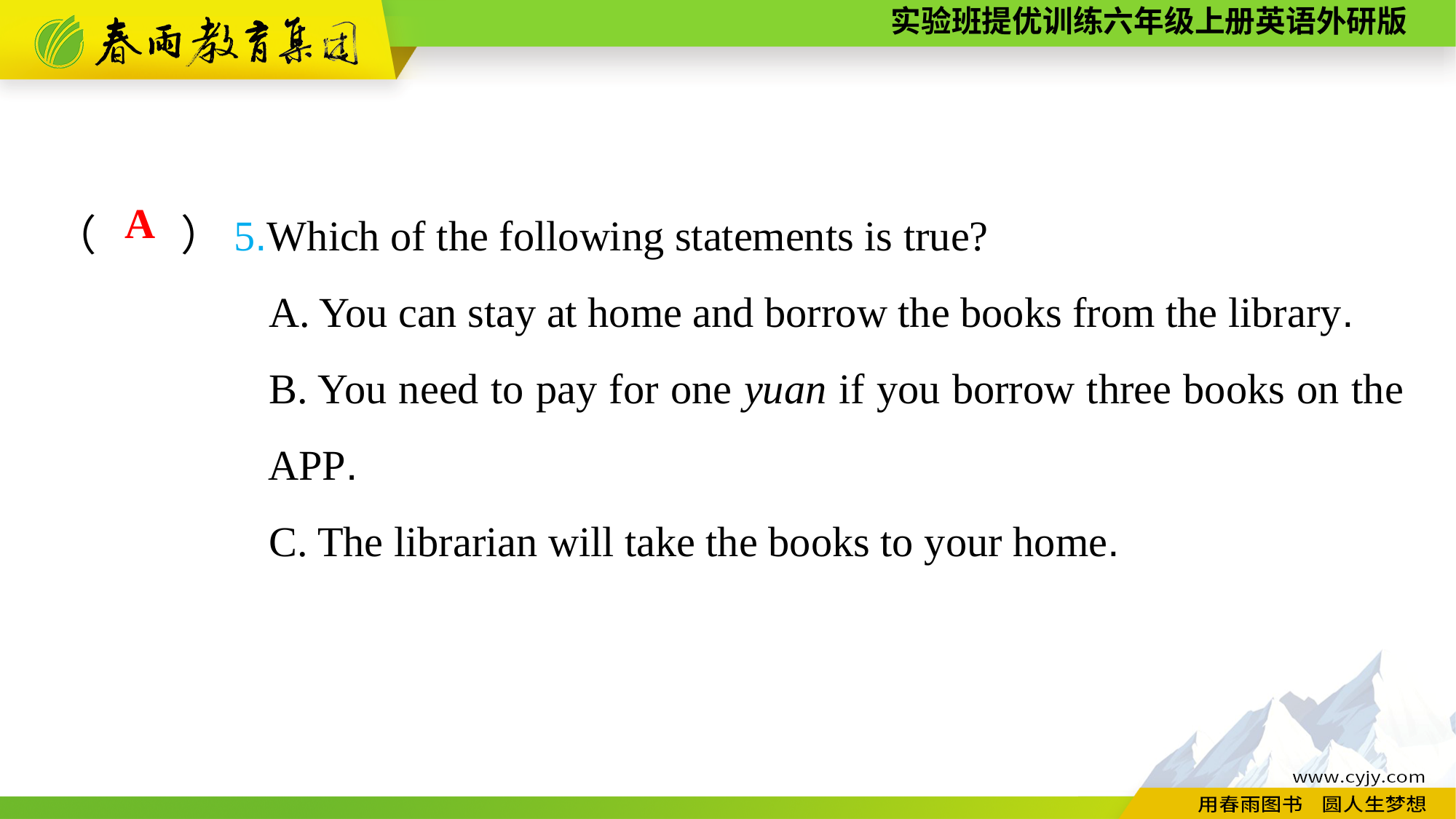

（　　）5.Which of the following statements is true?
A. You can stay at home and borrow the books from the library.
B. You need to pay for one yuan if you borrow three books on the APP.
C. The librarian will take the books to your home.
A